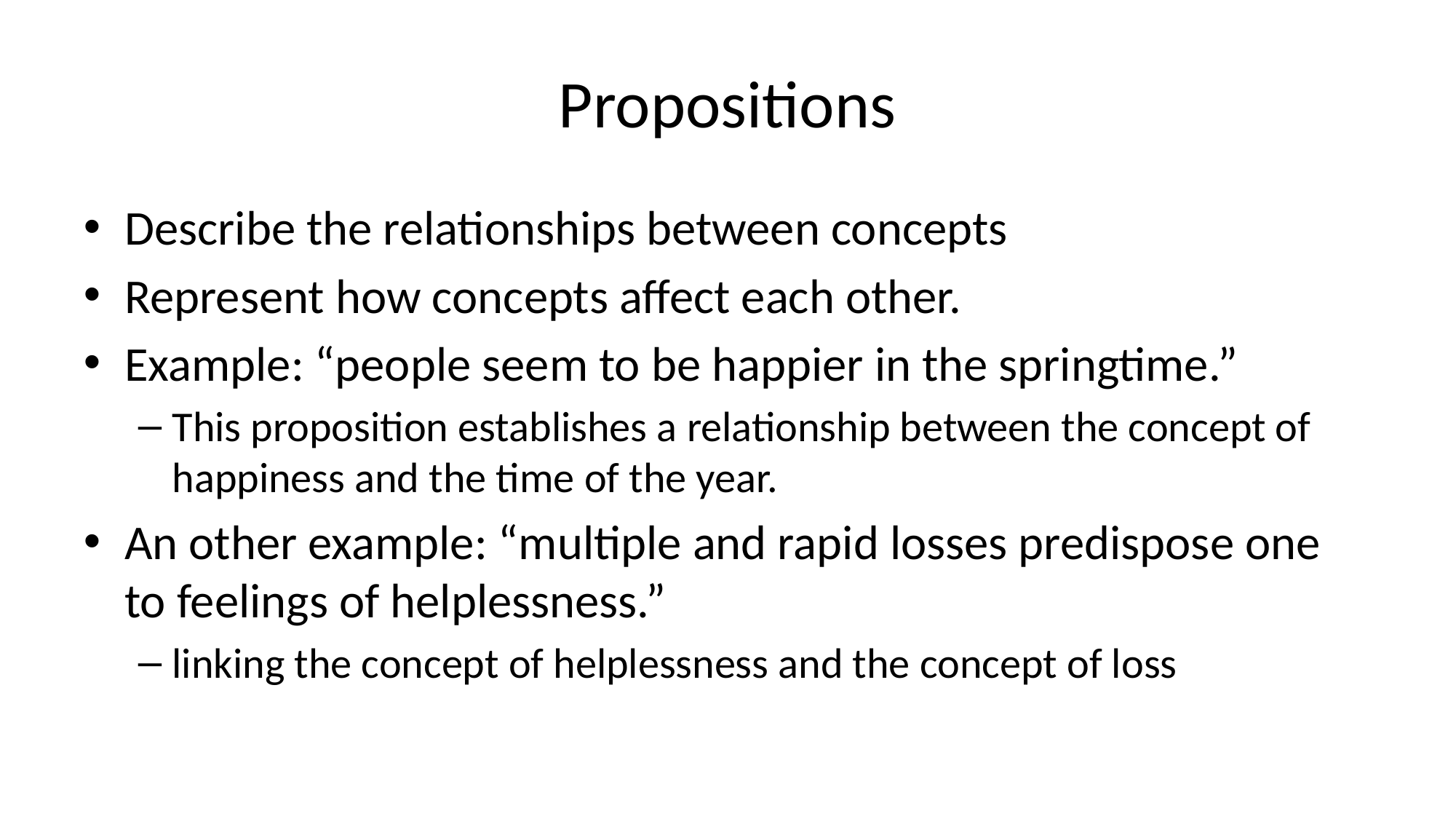

# Propositions
Describe the relationships between concepts
Represent how concepts affect each other.
Example: “people seem to be happier in the springtime.”
This proposition establishes a relationship between the concept of happiness and the time of the year.
An other example: “multiple and rapid losses predispose one to feelings of helplessness.”
linking the concept of helplessness and the concept of loss